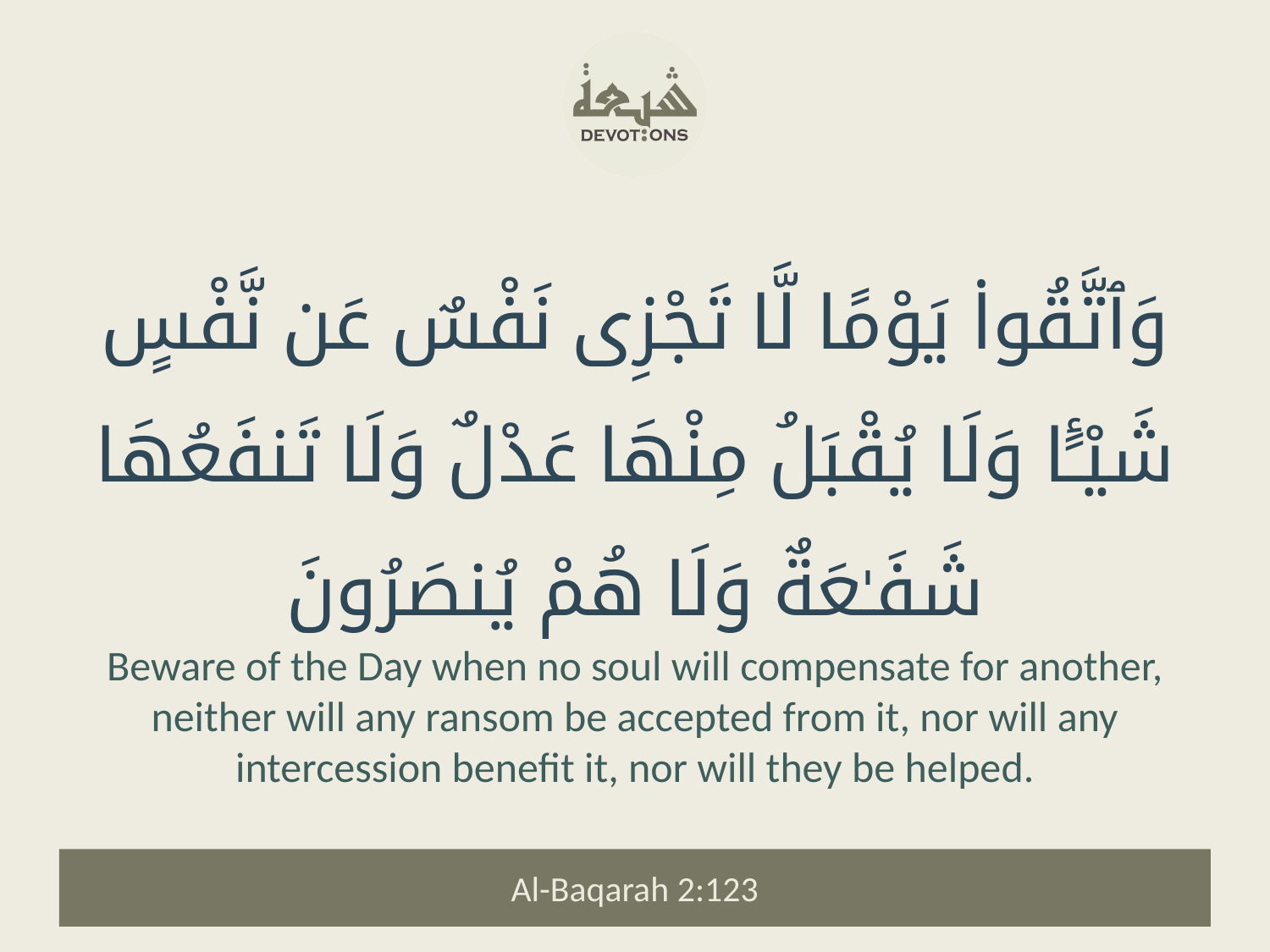

وَٱتَّقُوا۟ يَوْمًا لَّا تَجْزِى نَفْسٌ عَن نَّفْسٍ شَيْـًٔا وَلَا يُقْبَلُ مِنْهَا عَدْلٌ وَلَا تَنفَعُهَا شَفَـٰعَةٌ وَلَا هُمْ يُنصَرُونَ
Beware of the Day when no soul will compensate for another, neither will any ransom be accepted from it, nor will any intercession benefit it, nor will they be helped.
Al-Baqarah 2:123